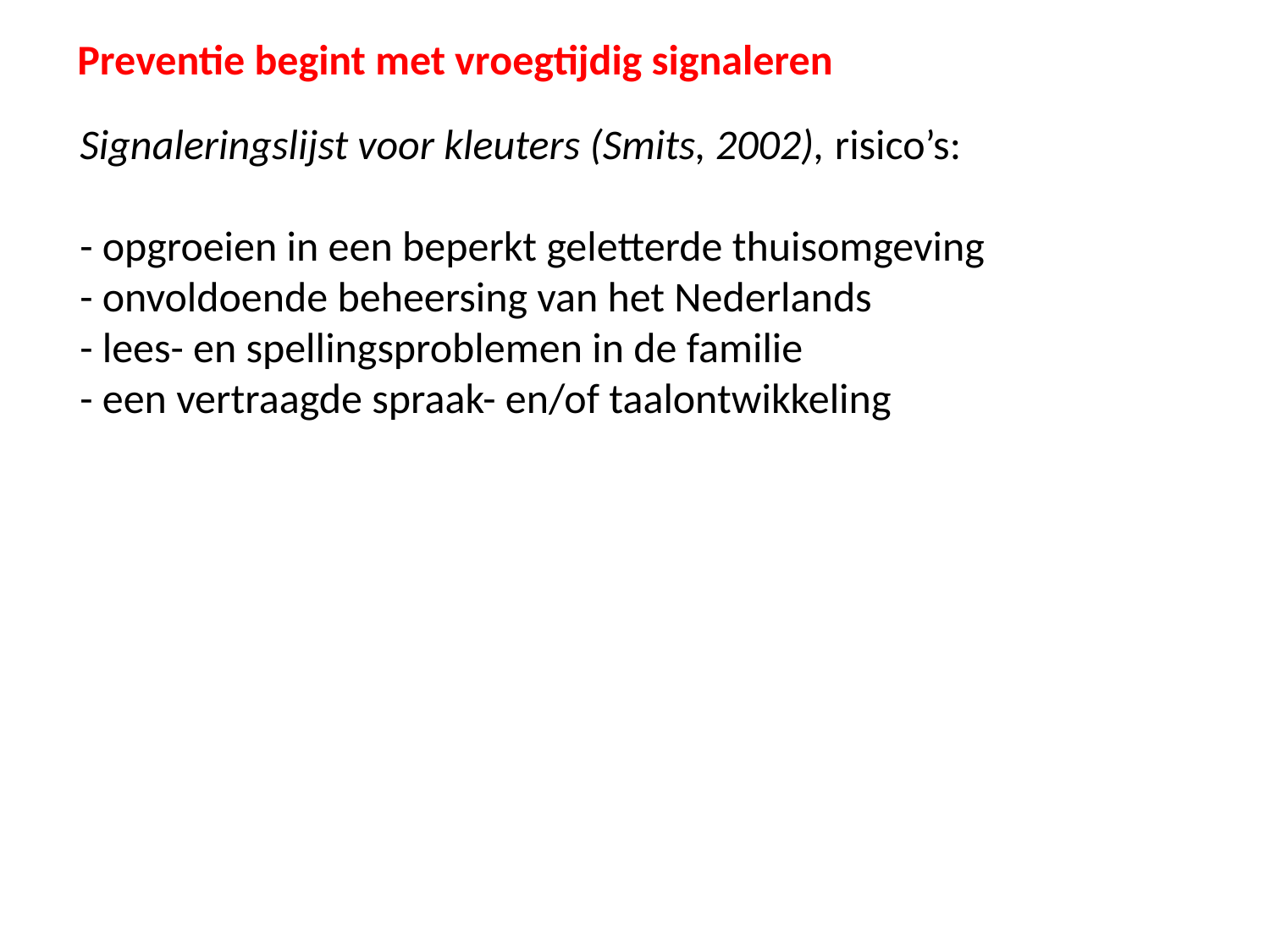

Preventie begint met vroegtijdig signaleren
Signaleringslijst voor kleuters (Smits, 2002), risico’s:

- opgroeien in een beperkt geletterde thuisomgeving
- onvoldoende beheersing van het Nederlands
- lees- en spellingsproblemen in de familie
- een vertraagde spraak- en/of taalontwikkeling